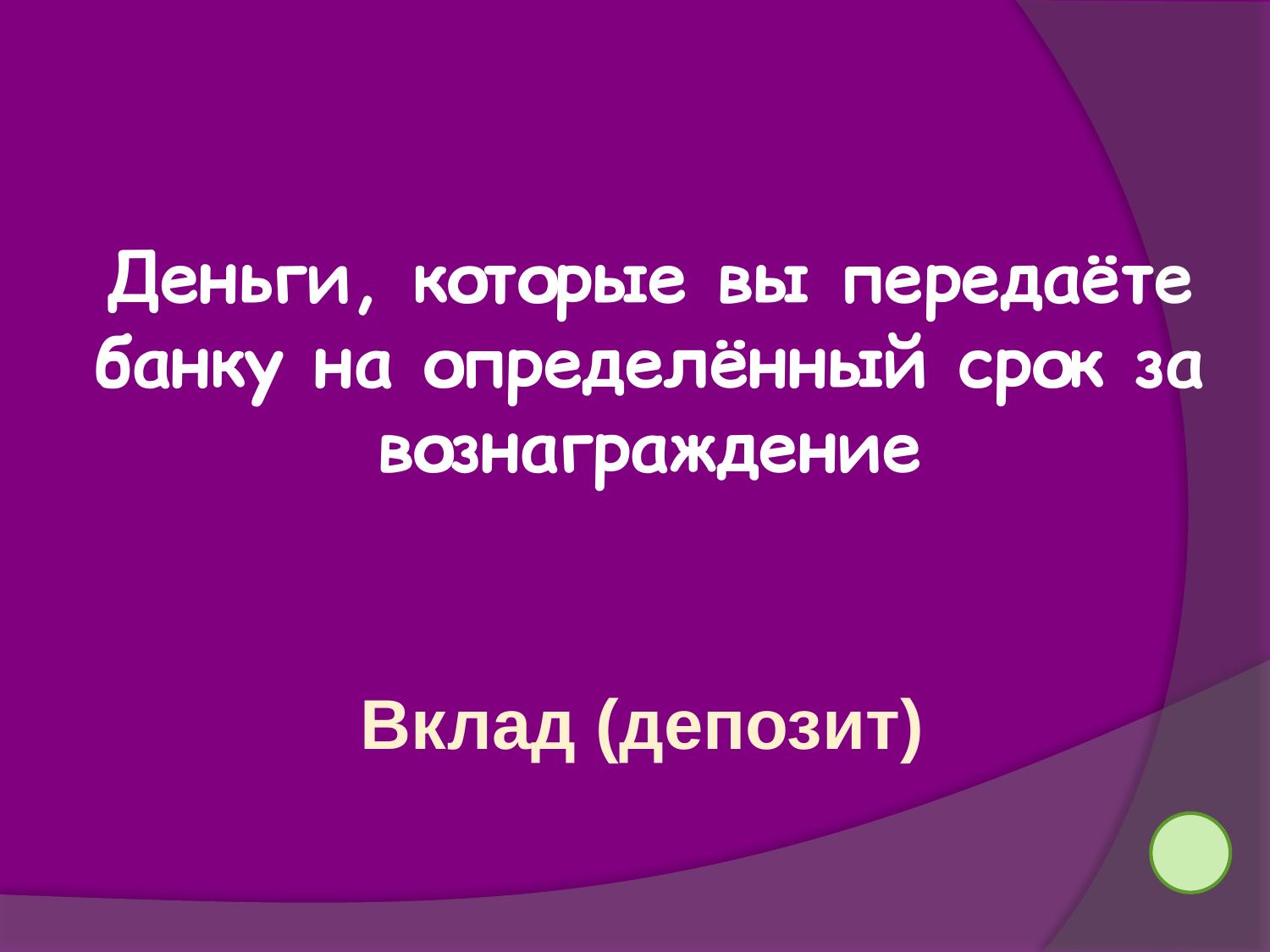

Деньги, которые вы передаёте банку на определённый срок за вознаграждение
Вклад (депозит)